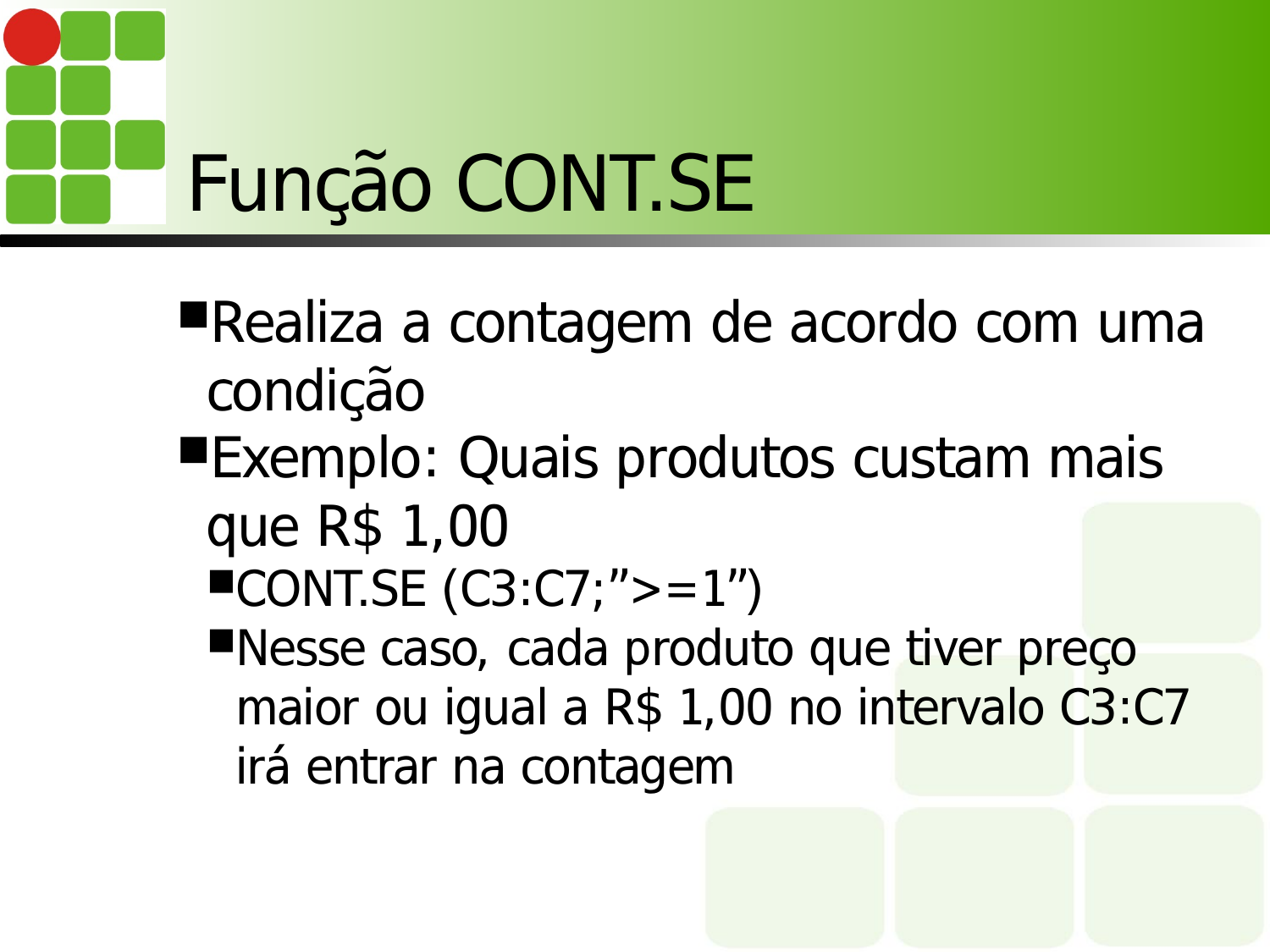

13
Função CONT.SE
Realiza a contagem de acordo com uma condição
Exemplo: Quais produtos custam mais que R$ 1,00
CONT.SE (C3:C7;”>=1”)
Nesse caso, cada produto que tiver preço maior ou igual a R$ 1,00 no intervalo C3:C7 irá entrar na contagem